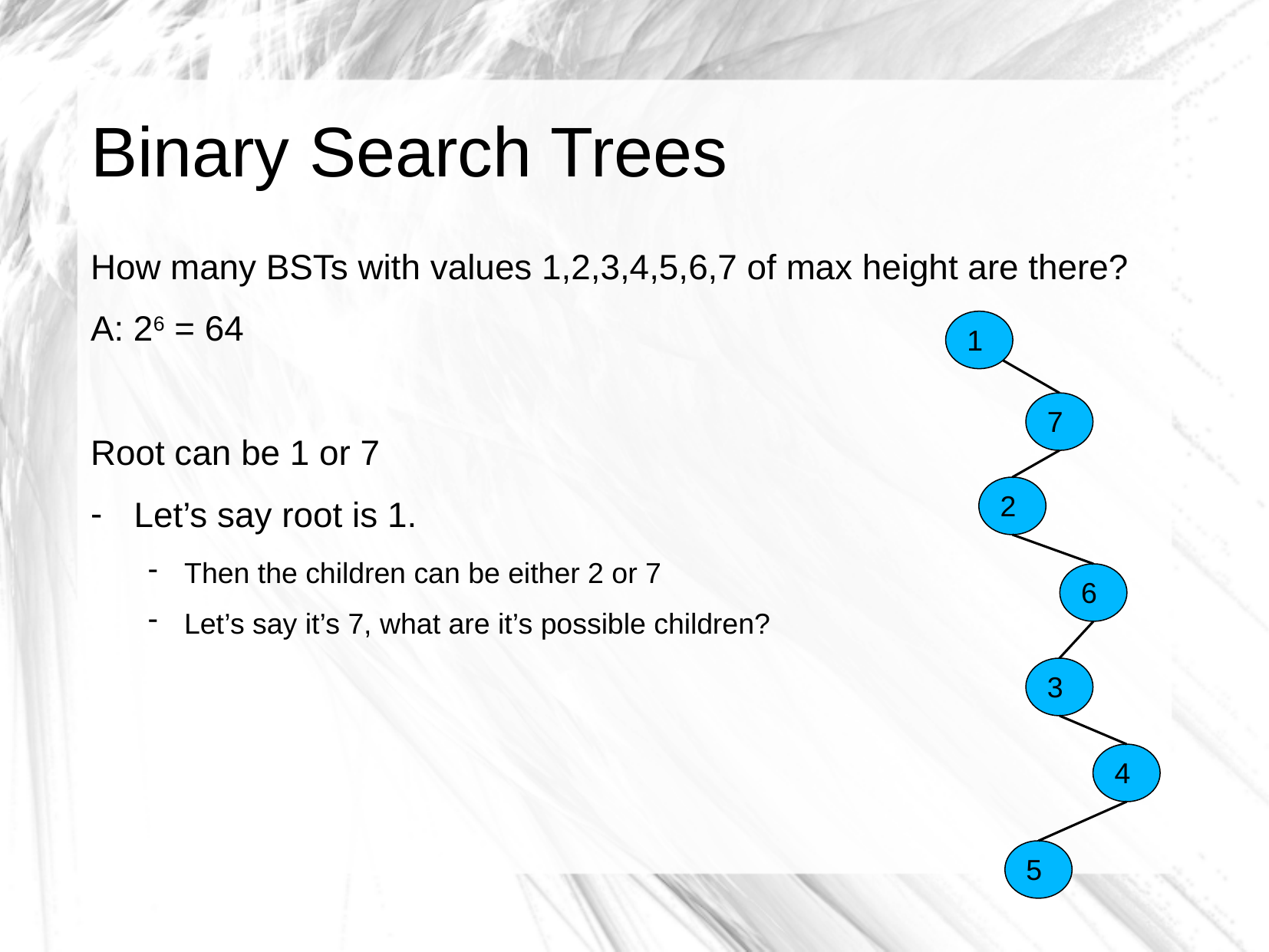

# Binary Search Trees
How many BSTs with values 1,2,3,4,5,6,7 of max height are there?
A: 26 = 64

Root can be 1 or 7
Let’s say root is 1.
Then the children can be either 2 or 7
Let’s say it’s 7, what are it’s possible children?

1
7
2
6
3
4
5